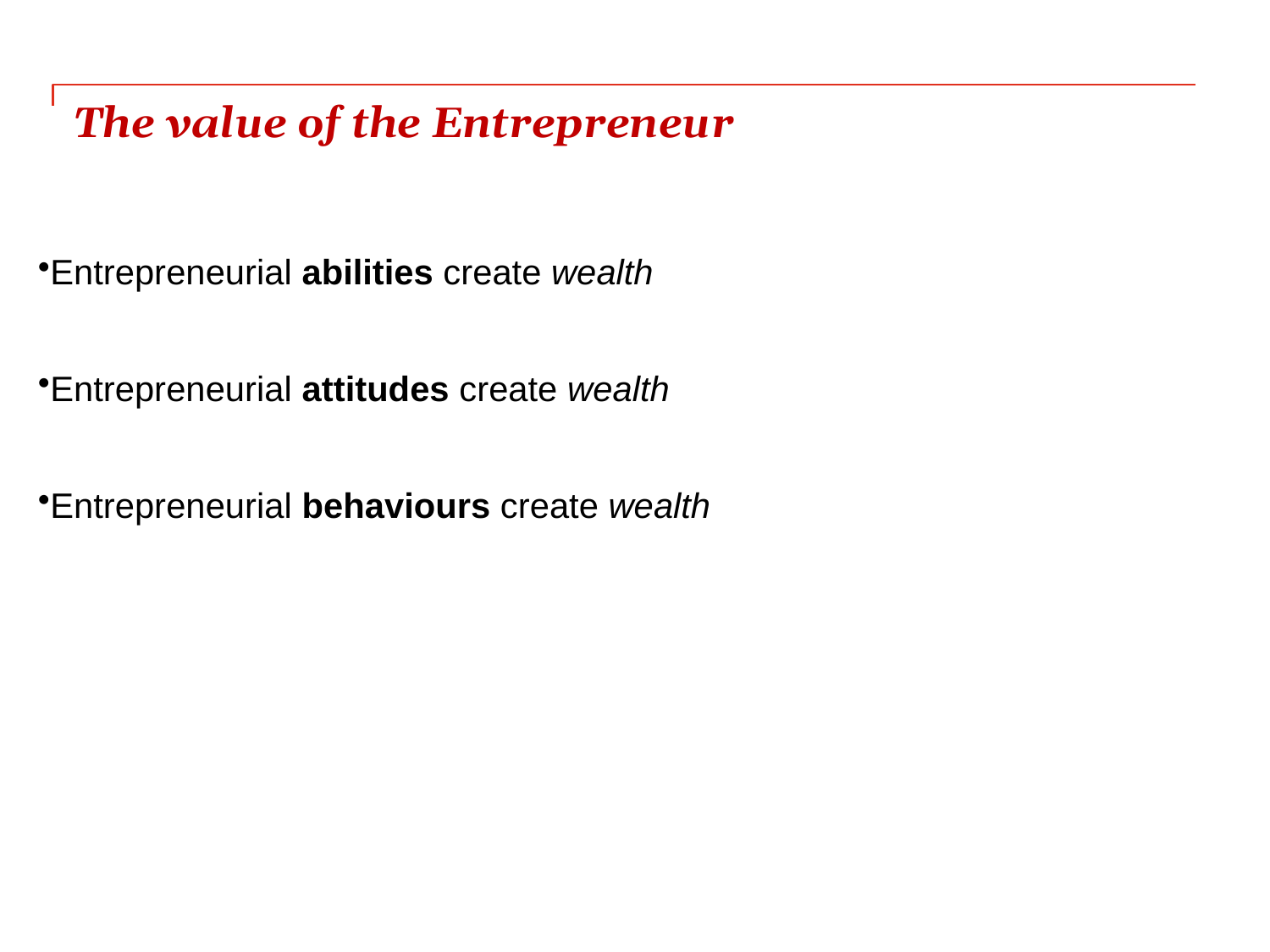

# The value of the Entrepreneur
Entrepreneurial abilities create wealth

Entrepreneurial attitudes create wealth

Entrepreneurial behaviours create wealth